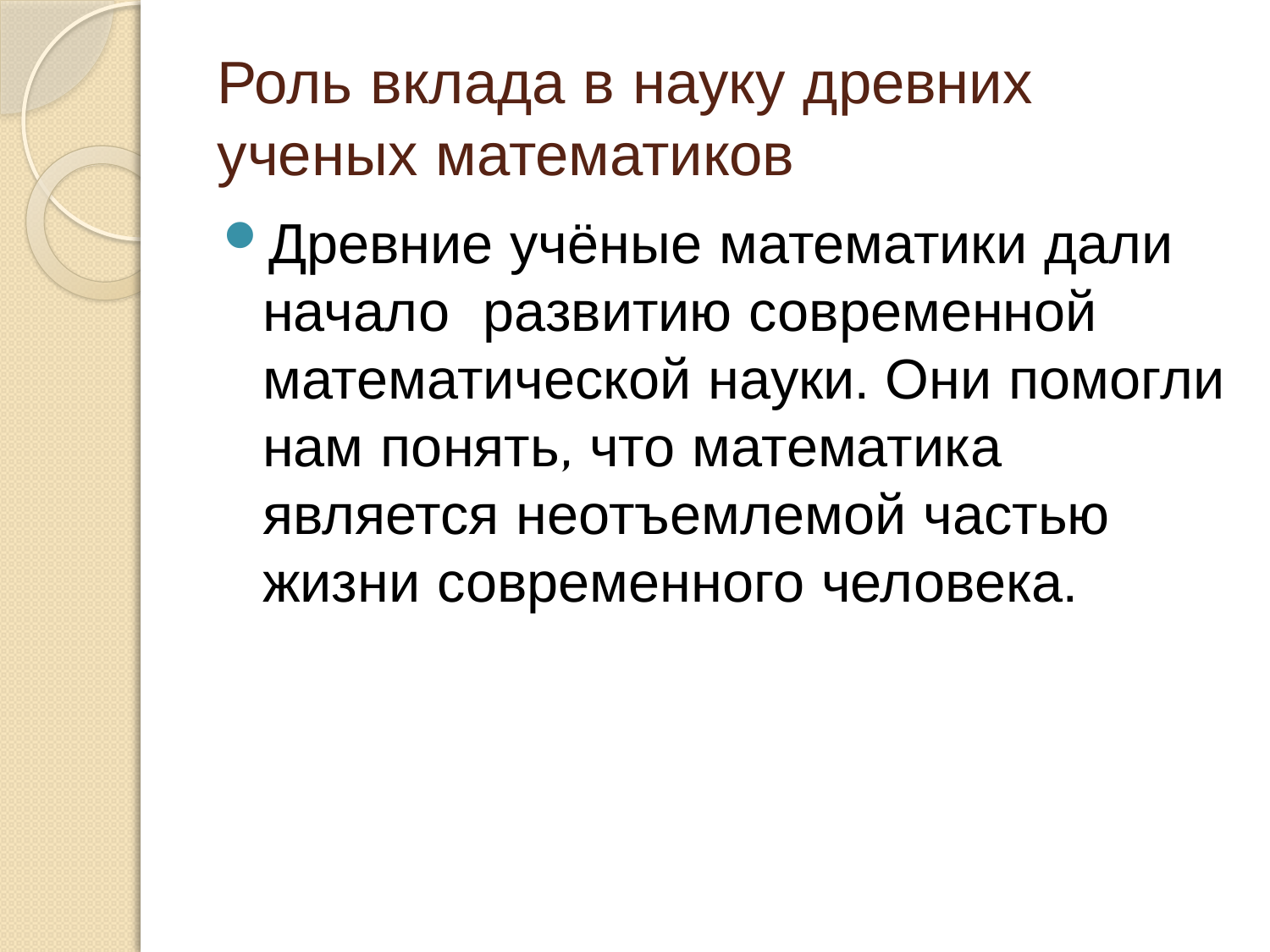

# Роль вклада в науку древних ученых математиков
Древние учёные математики дали начало  развитию современной математической науки. Они помогли нам понять, что математика является неотъемлемой частью жизни современного человека.